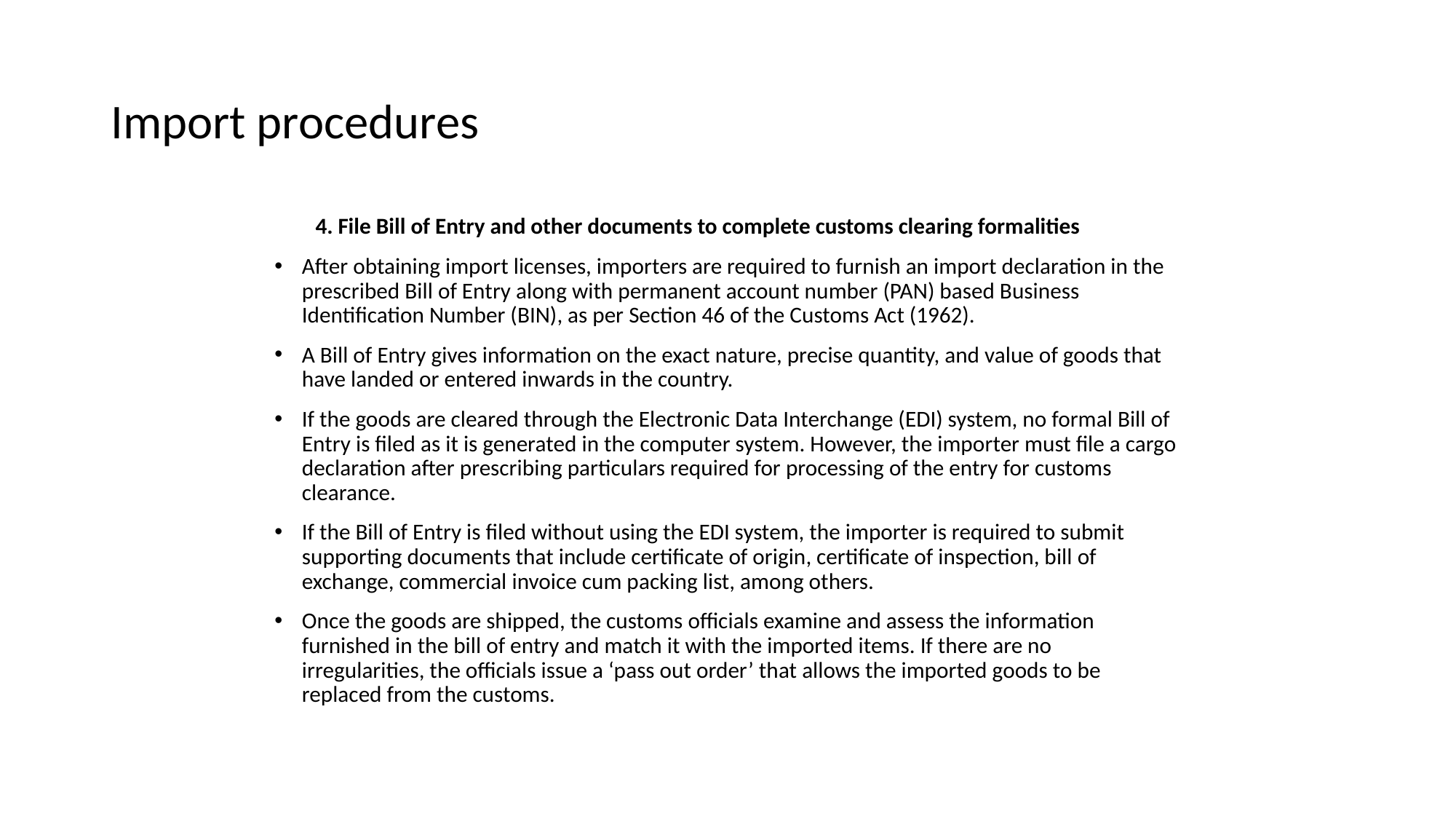

# Import procedures
        4. File Bill of Entry and other documents to complete customs clearing formalities
After obtaining import licenses, importers are required to furnish an import declaration in the prescribed Bill of Entry along with permanent account number (PAN) based Business Identification Number (BIN), as per Section 46 of the Customs Act (1962).
A Bill of Entry gives information on the exact nature, precise quantity, and value of goods that have landed or entered inwards in the country.
If the goods are cleared through the Electronic Data Interchange (EDI) system, no formal Bill of Entry is filed as it is generated in the computer system. However, the importer must file a cargo declaration after prescribing particulars required for processing of the entry for customs clearance.
If the Bill of Entry is filed without using the EDI system, the importer is required to submit supporting documents that include certificate of origin, certificate of inspection, bill of exchange, commercial invoice cum packing list, among others.
Once the goods are shipped, the customs officials examine and assess the information furnished in the bill of entry and match it with the imported items. If there are no irregularities, the officials issue a ‘pass out order’ that allows the imported goods to be replaced from the customs.